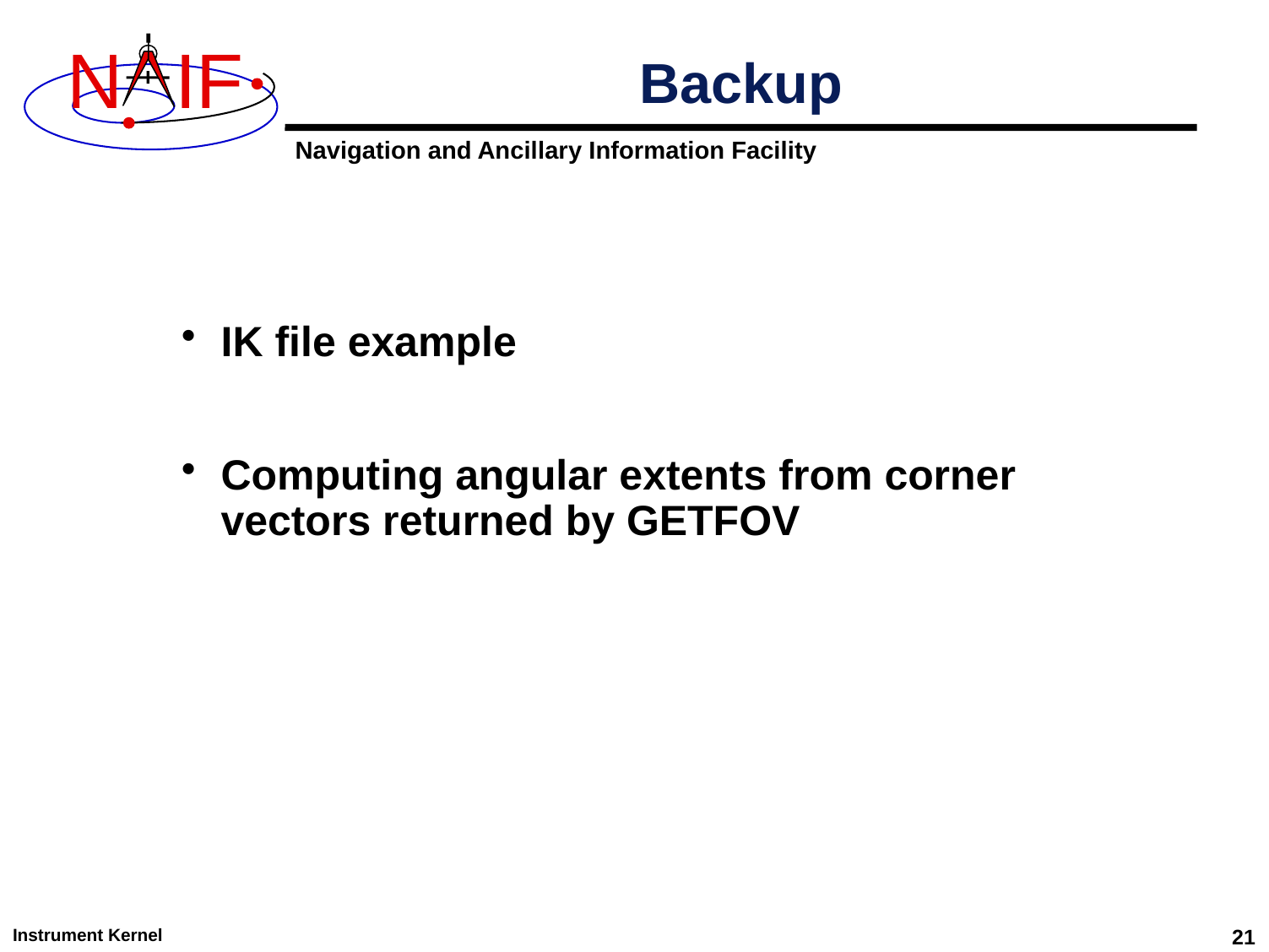

# Backup

IK file example

Computing angular extents from corner vectors returned by GETFOV
Instrument Kernel
21